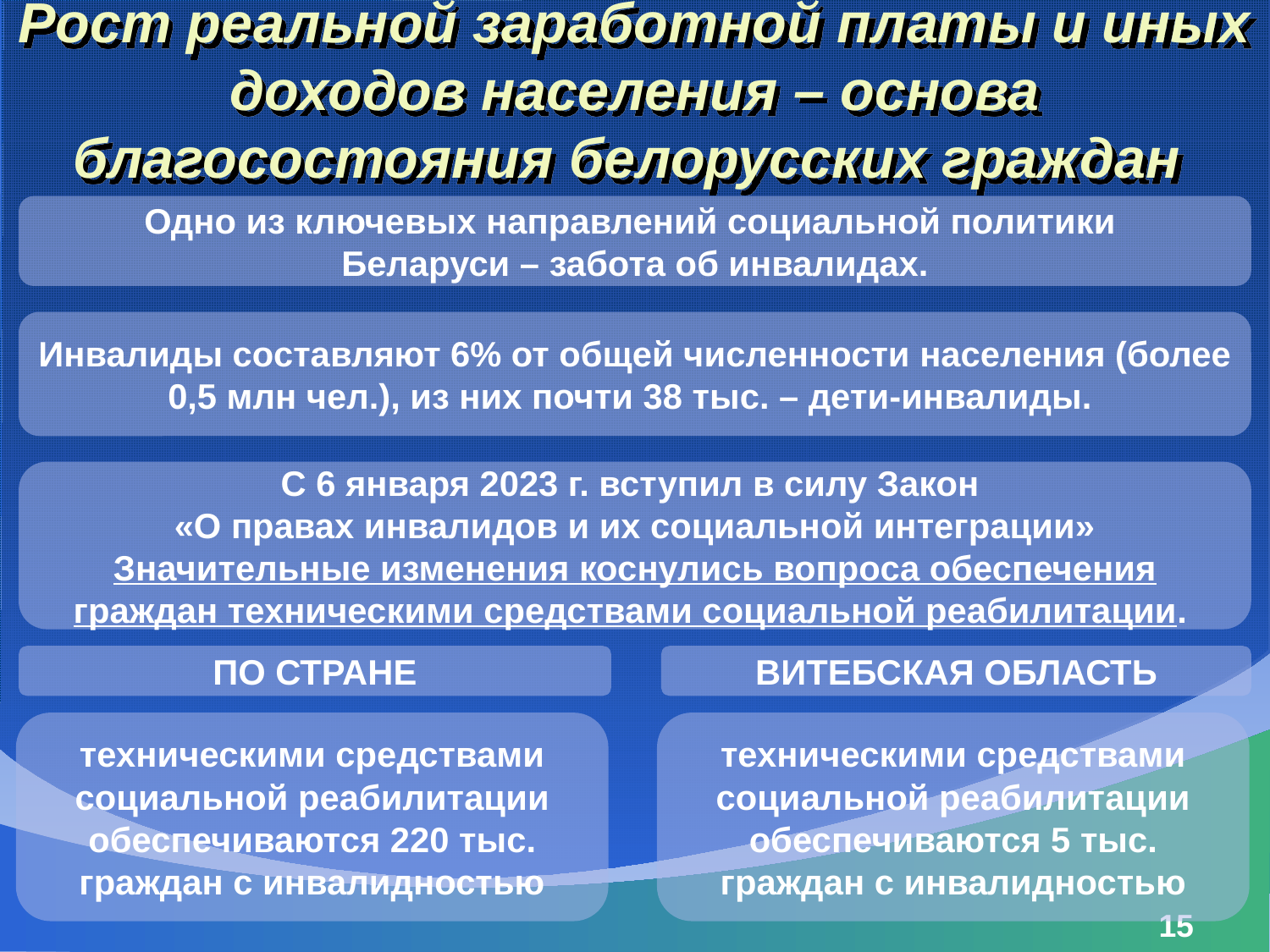

Рост реальной заработной платы и иных доходов населения – основа благосостояния белорусских граждан
Одно из ключевых направлений социальной политики
Беларуси – забота об инвалидах.
Инвалиды составляют 6% от общей численности населения (более 0,5 млн чел.), из них почти 38 тыс. – дети-инвалиды.
С 6 января 2023 г. вступил в силу Закон
«О правах инвалидов и их социальной интеграции»
Значительные изменения коснулись вопроса обеспечения граждан техническими средствами социальной реабилитации.
ПО СТРАНЕ
ВИТЕБСКАЯ ОБЛАСТЬ
техническими средствами социальной реабилитации обеспечиваются 5 тыс. граждан с инвалидностью
техническими средствами социальной реабилитации обеспечиваются 220 тыс. граждан с инвалидностью
15